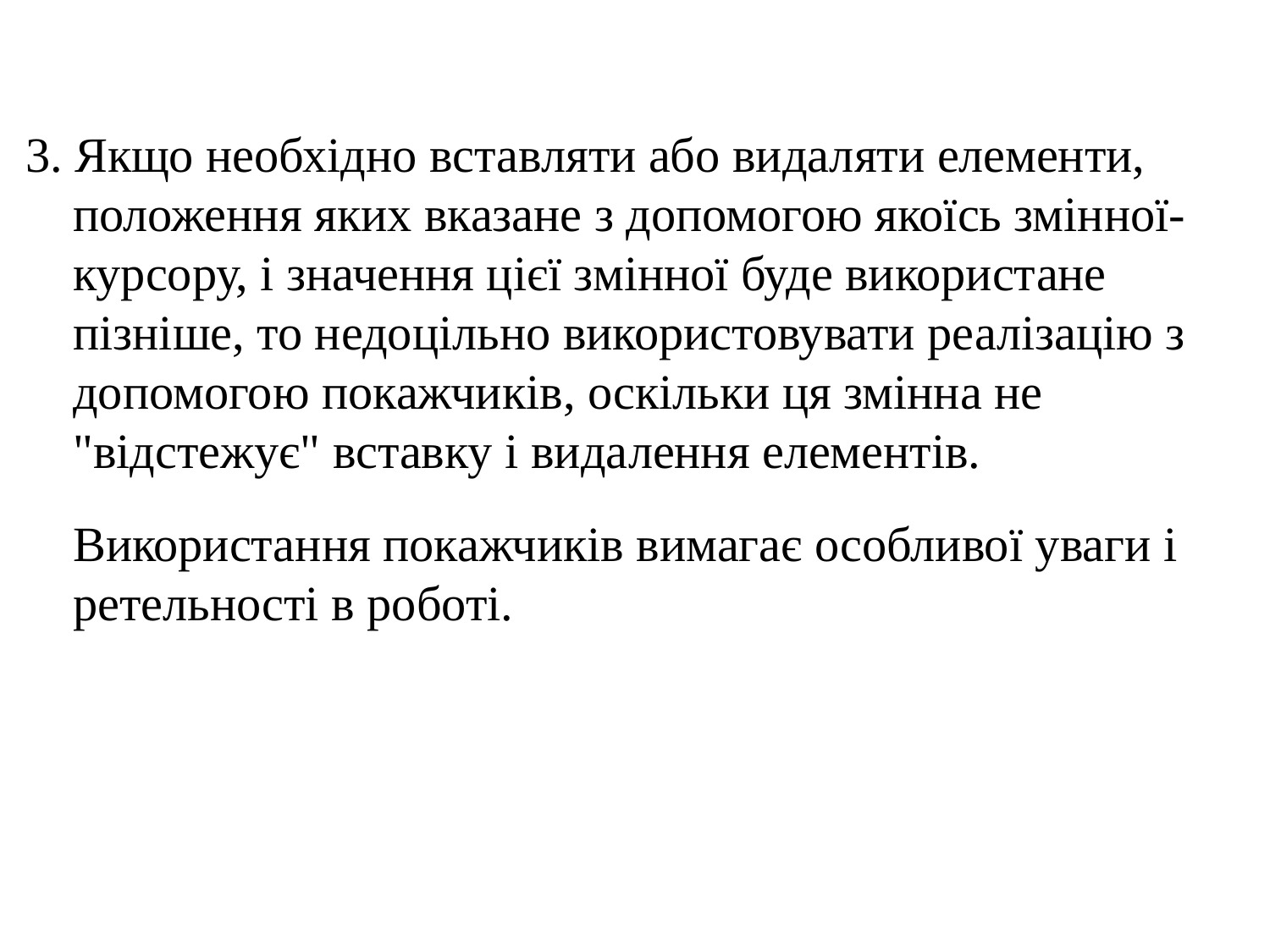

3. Якщо необхідно вставляти або видаляти елементи, положення яких вказане з допомогою якоїсь змінної-курсору, і значення цієї змінної буде використане пізніше, то недоцільно використовувати реалізацію з допомогою покажчиків, оскільки ця змінна не "відстежує" вставку і видалення елементів.

	Використання покажчиків вимагає особливої уваги і ретельності в роботі.